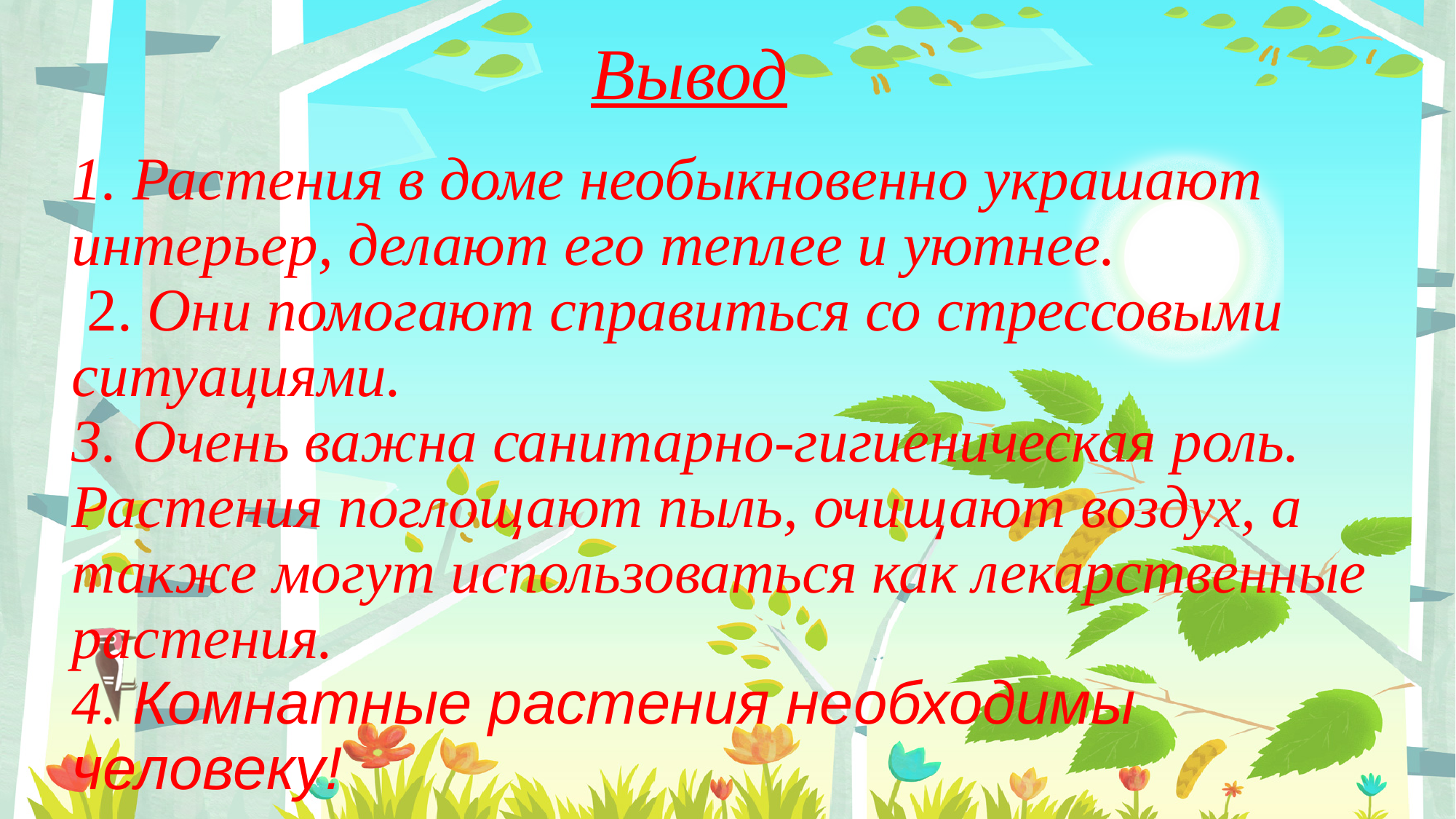

Вывод
# 1. Растения в доме необыкновенно украшают интерьер, делают его теплее и уютнее. 2. Они помогают справиться со стрессовыми ситуациями. 3. Очень важна санитарно-гигиеническая роль. Растения поглощают пыль, очищают воздух, а также могут использоваться как лекарственные растения. 4. Комнатные растения необходимы человеку!